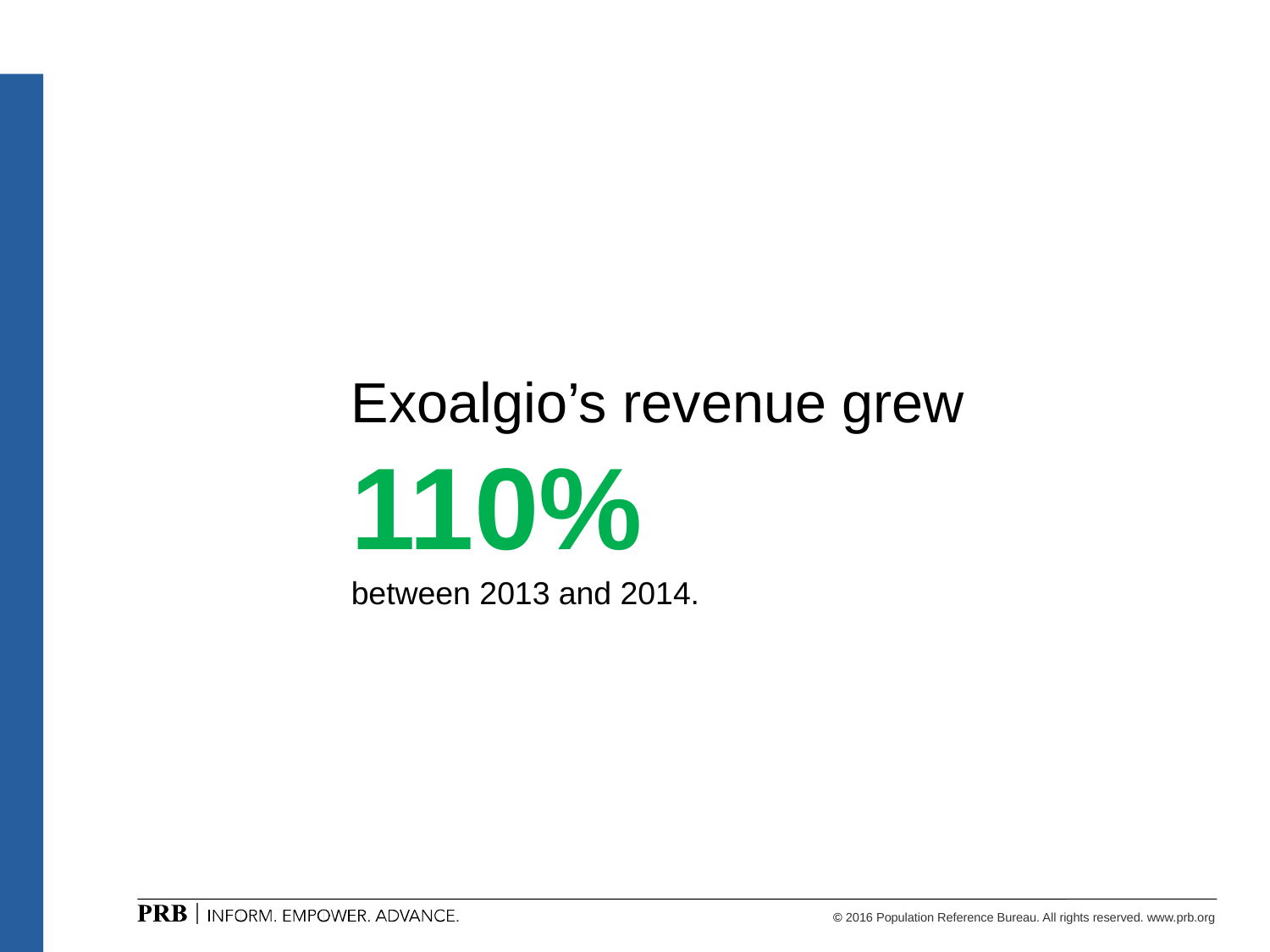

Exoalgio’s revenue grew
110%
between 2013 and 2014.